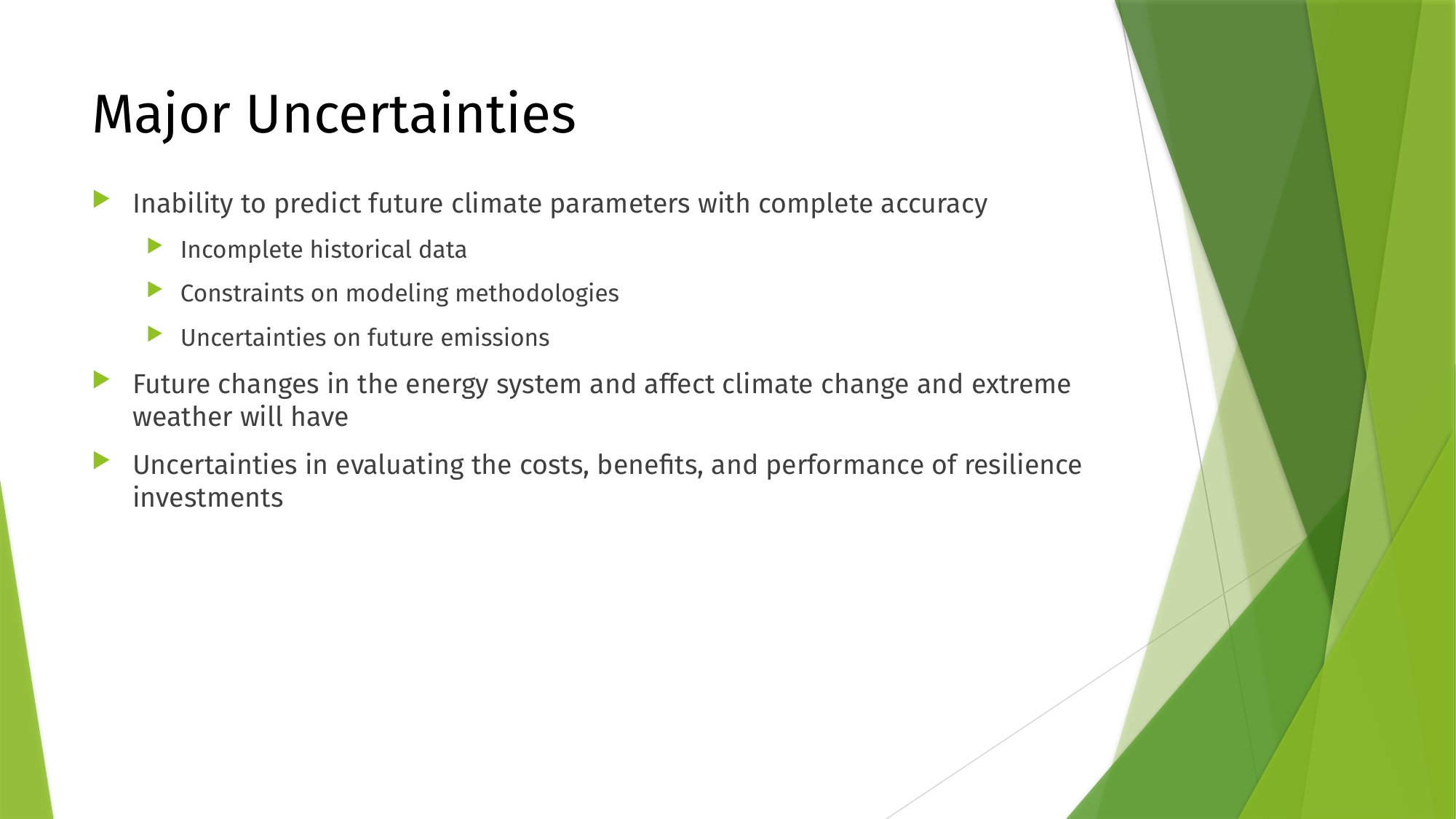

# Major Uncertainties
Inability to predict future climate parameters with complete accuracy
Incomplete historical data
Constraints on modeling methodologies
Uncertainties on future emissions
Future changes in the energy system and affect climate change and extreme weather will have
Uncertainties in evaluating the costs, benefits, and performance of resilience investments